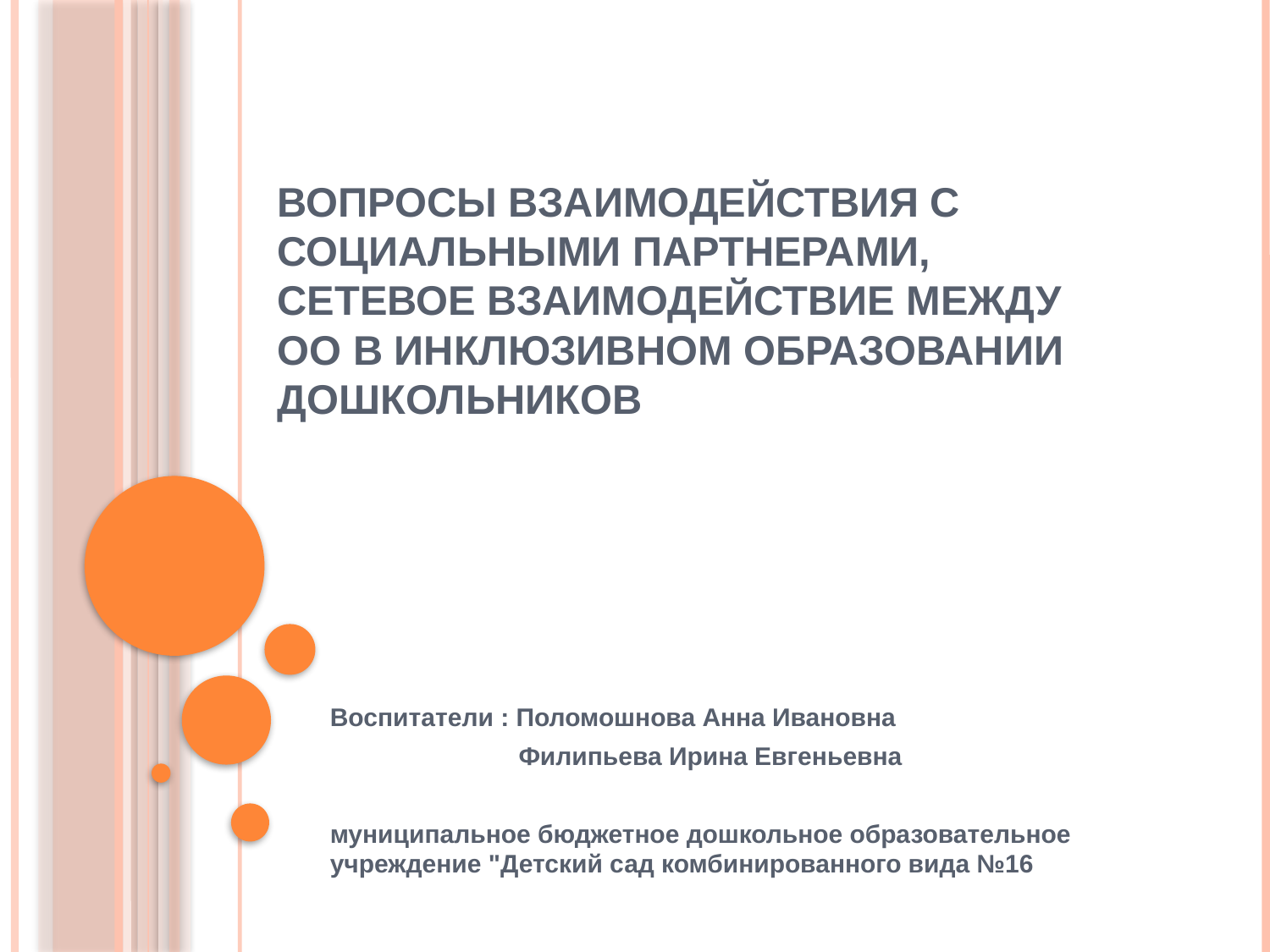

# Вопросы взаимодействия с социальными партнерами, сетевое взаимодействие между ОО в инклюзивном образовании дошкольников
Воспитатели : Поломошнова Анна Ивановна
                           Филипьева Ирина Евгеньевна

муниципальное бюджетное дошкольное образовательное учреждение "Детский сад комбинированного вида №16